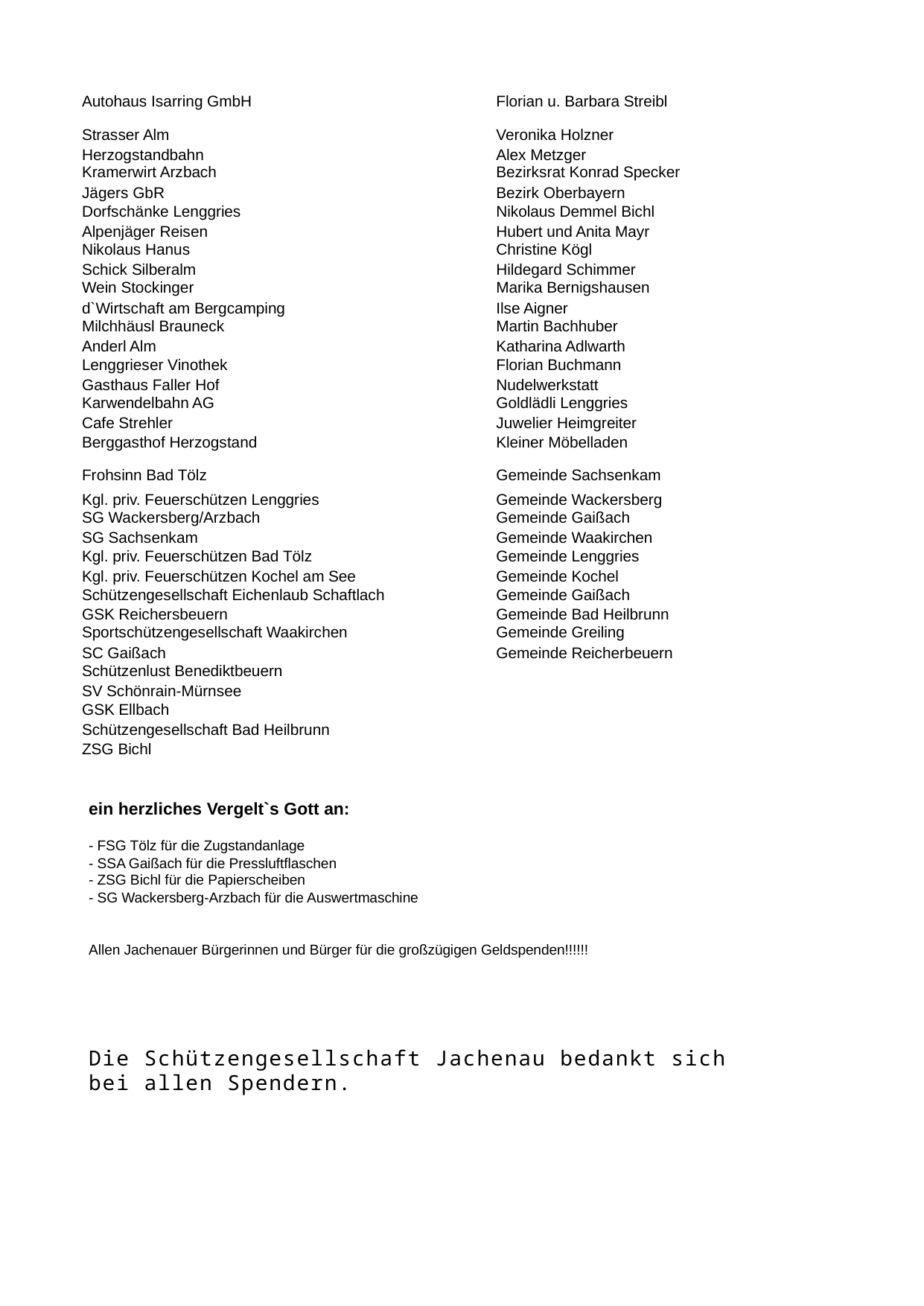

| Autohaus Isarring GmbH | Florian u. Barbara Streibl |
| --- | --- |
| Strasser Alm | Veronika Holzner |
| Herzogstandbahn | Alex Metzger |
| Kramerwirt Arzbach | Bezirksrat Konrad Specker |
| Jägers GbR | Bezirk Oberbayern |
| Dorfschänke Lenggries | Nikolaus Demmel Bichl |
| Alpenjäger Reisen | Hubert und Anita Mayr |
| Nikolaus Hanus | Christine Kögl |
| Schick Silberalm | Hildegard Schimmer |
| Wein Stockinger | Marika Bernigshausen |
| d`Wirtschaft am Bergcamping | Ilse Aigner |
| Milchhäusl Brauneck | Martin Bachhuber |
| Anderl Alm | Katharina Adlwarth |
| Lenggrieser Vinothek | Florian Buchmann |
| Gasthaus Faller Hof | Nudelwerkstatt |
| Karwendelbahn AG | Goldlädli Lenggries |
| Cafe Strehler | Juwelier Heimgreiter |
| Berggasthof Herzogstand | Kleiner Möbelladen |
| Frohsinn Bad Tölz | Gemeinde Sachsenkam |
| Kgl. priv. Feuerschützen Lenggries | Gemeinde Wackersberg |
| SG Wackersberg/Arzbach | Gemeinde Gaißach |
| SG Sachsenkam | Gemeinde Waakirchen |
| Kgl. priv. Feuerschützen Bad Tölz | Gemeinde Lenggries |
| Kgl. priv. Feuerschützen Kochel am See | Gemeinde Kochel |
| Schützengesellschaft Eichenlaub Schaftlach | Gemeinde Gaißach |
| GSK Reichersbeuern | Gemeinde Bad Heilbrunn |
| Sportschützengesellschaft Waakirchen | Gemeinde Greiling |
| SC Gaißach | Gemeinde Reicherbeuern |
| Schützenlust Benediktbeuern |  |
| SV Schönrain-Mürnsee |  |
| GSK Ellbach |  |
| Schützengesellschaft Bad Heilbrunn |  |
| ZSG Bichl |  |
ein herzliches Vergelt`s Gott an:
- FSG Tölz für die Zugstandanlage
- SSA Gaißach für die Pressluftflaschen
- ZSG Bichl für die Papierscheiben
- SG Wackersberg-Arzbach für die Auswertmaschine
Allen Jachenauer Bürgerinnen und Bürger für die großzügigen Geldspenden!!!!!!
Die Schützengesellschaft Jachenau bedankt sich bei allen Spendern.